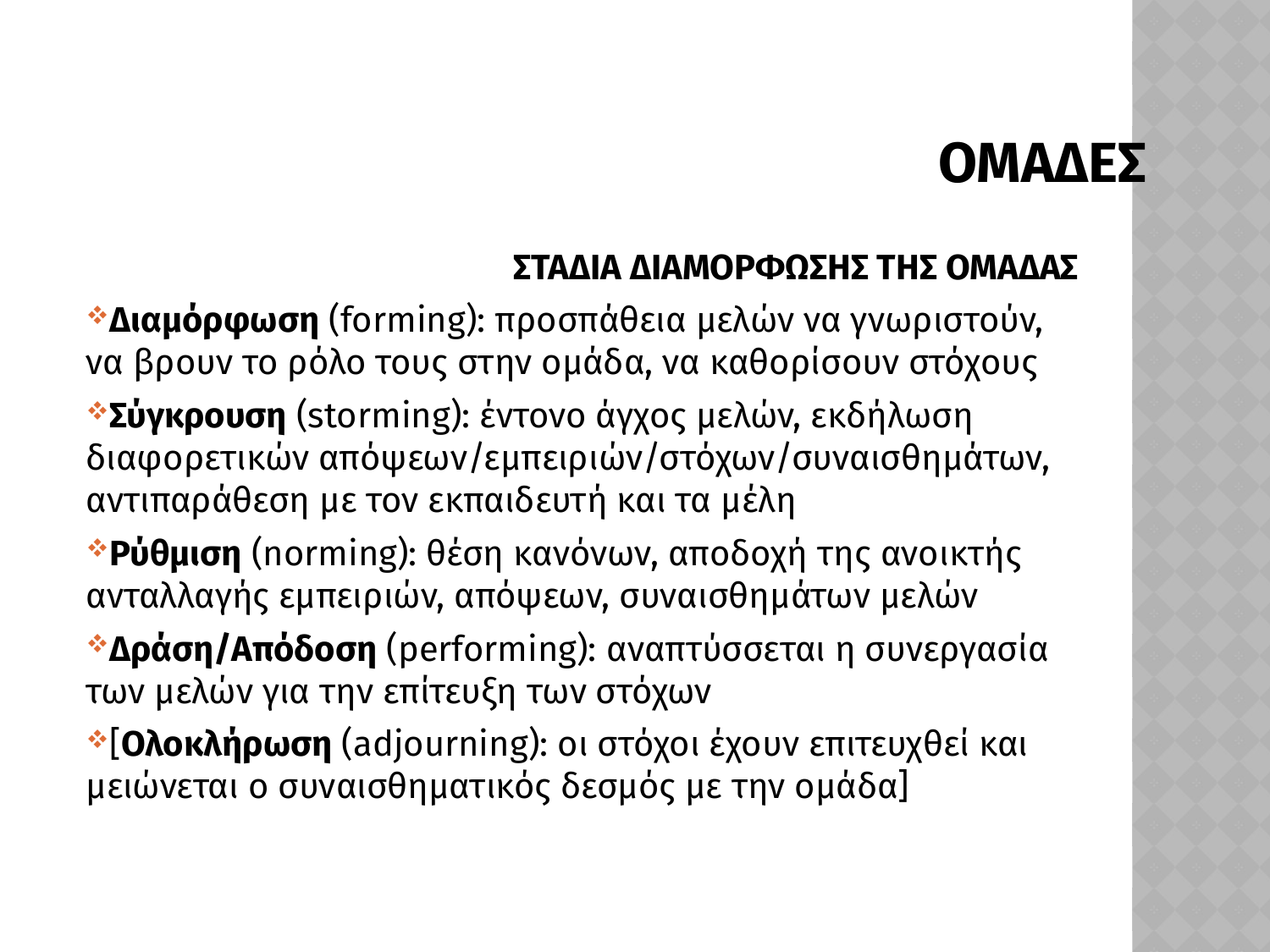

# ΟΜΑΔΕΣ
ΣΤΑΔΙΑ ΔΙΑΜΟΡΦΩΣΗΣ ΤΗΣ ΟΜΑΔΑΣ
Διαμόρφωση (forming): προσπάθεια μελών να γνωριστούν, να βρουν το ρόλο τους στην ομάδα, να καθορίσουν στόχους
Σύγκρουση (storming): έντονο άγχος μελών, εκδήλωση διαφορετικών απόψεων/εμπειριών/στόχων/συναισθημάτων, αντιπαράθεση με τον εκπαιδευτή και τα μέλη
Ρύθμιση (norming): θέση κανόνων, αποδοχή της ανοικτής ανταλλαγής εμπειριών, απόψεων, συναισθημάτων μελών
Δράση/Απόδοση (performing): αναπτύσσεται η συνεργασία των μελών για την επίτευξη των στόχων
[Ολοκλήρωση (adjourning): οι στόχοι έχουν επιτευχθεί και μειώνεται ο συναισθηματικός δεσμός με την ομάδα]